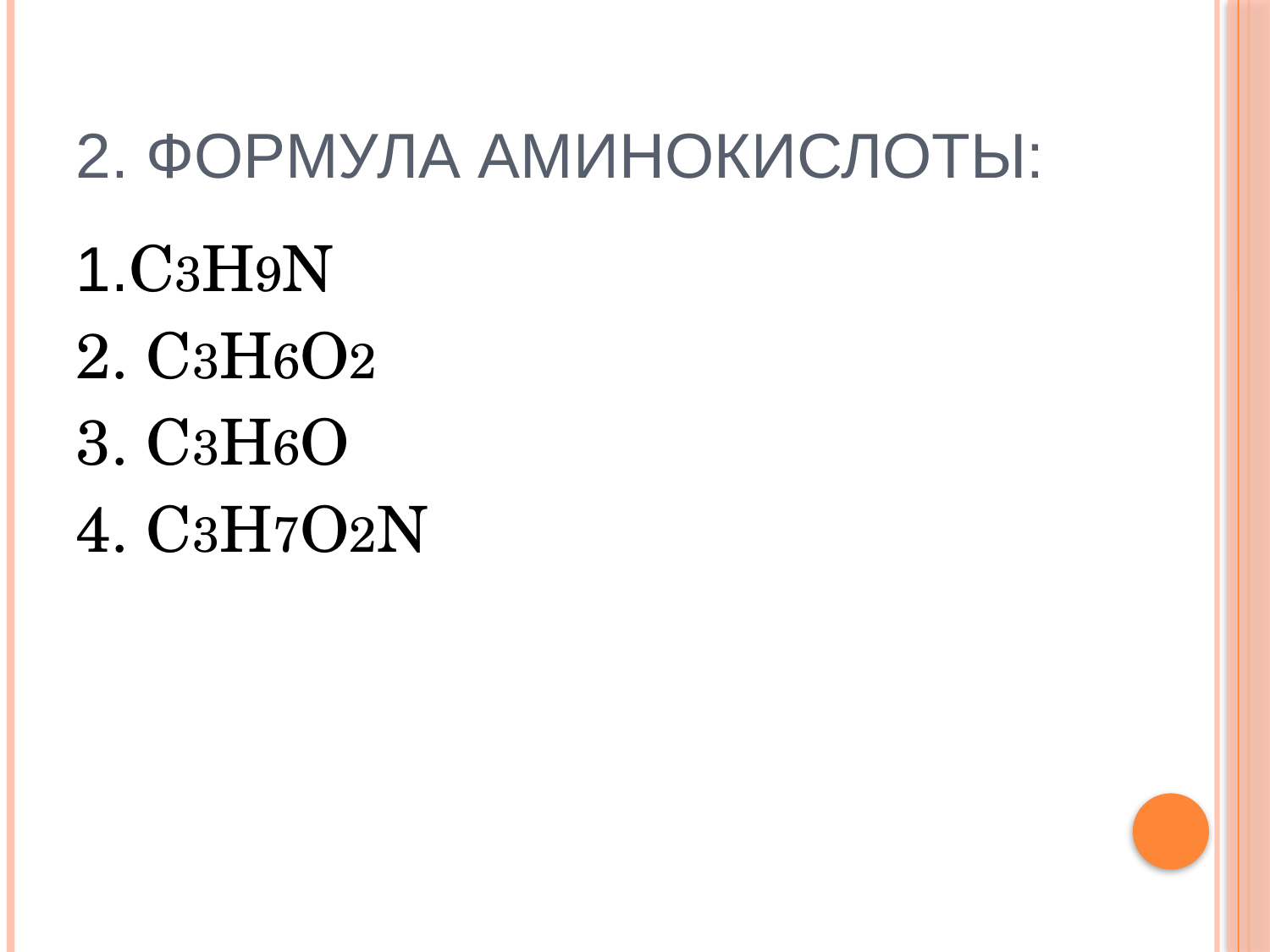

# 2. Формула аминокислоты:
1.C3H9N
2. C3H6O2
3. C3H6O
4. C3H7O2N